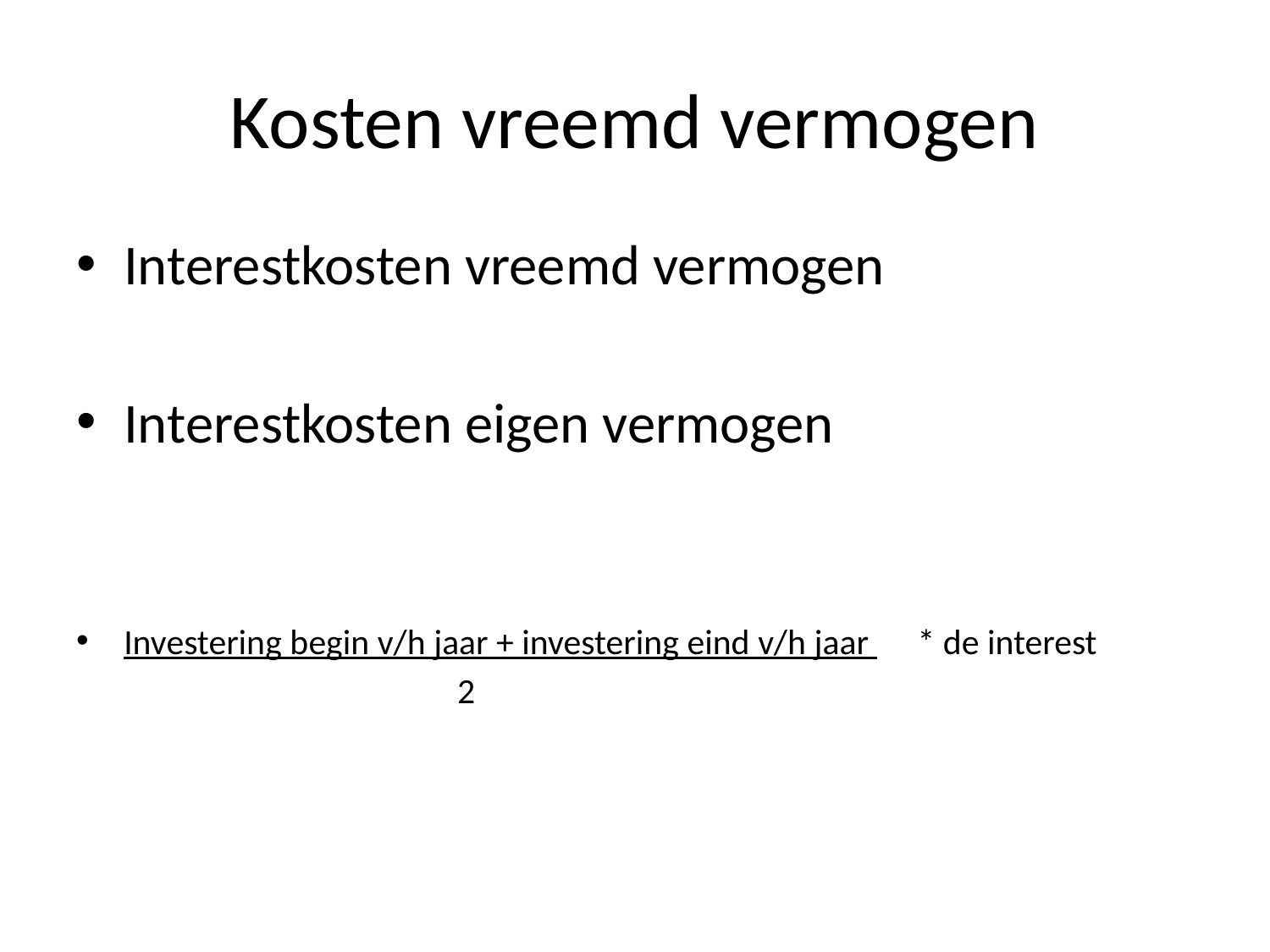

# Kosten vreemd vermogen
Interestkosten vreemd vermogen

Interestkosten eigen vermogen

Investering begin v/h jaar + investering eind v/h jaar      * de interest
2